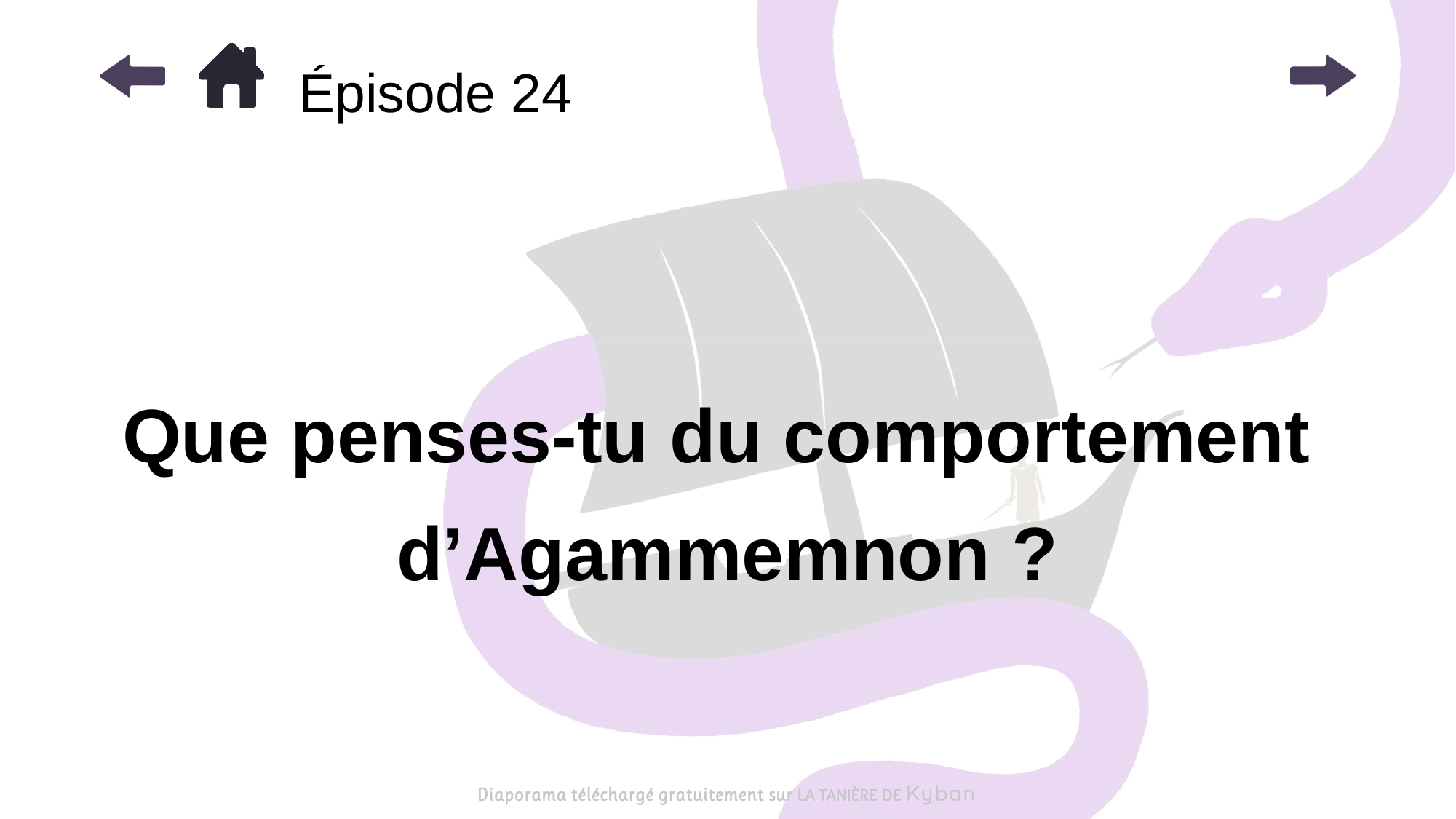

# Épisode 24
Que penses-tu du comportement
d’Agammemnon ?